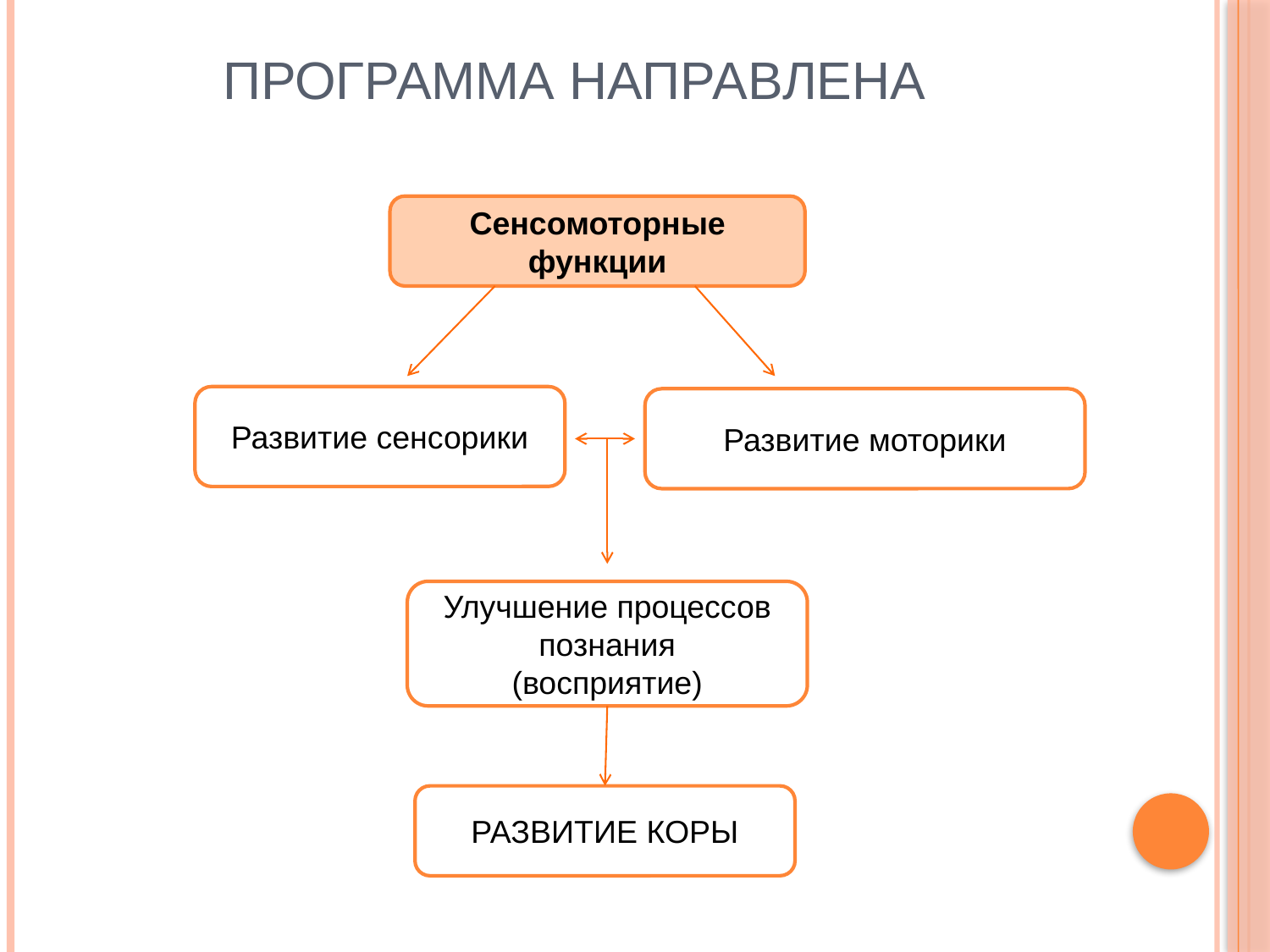

# Программа направлена
Сенсомоторные функции
Развитие сенсорики
Развитие моторики
Улучшение процессов познания
(восприятие)
РАЗВИТИЕ КОРЫ